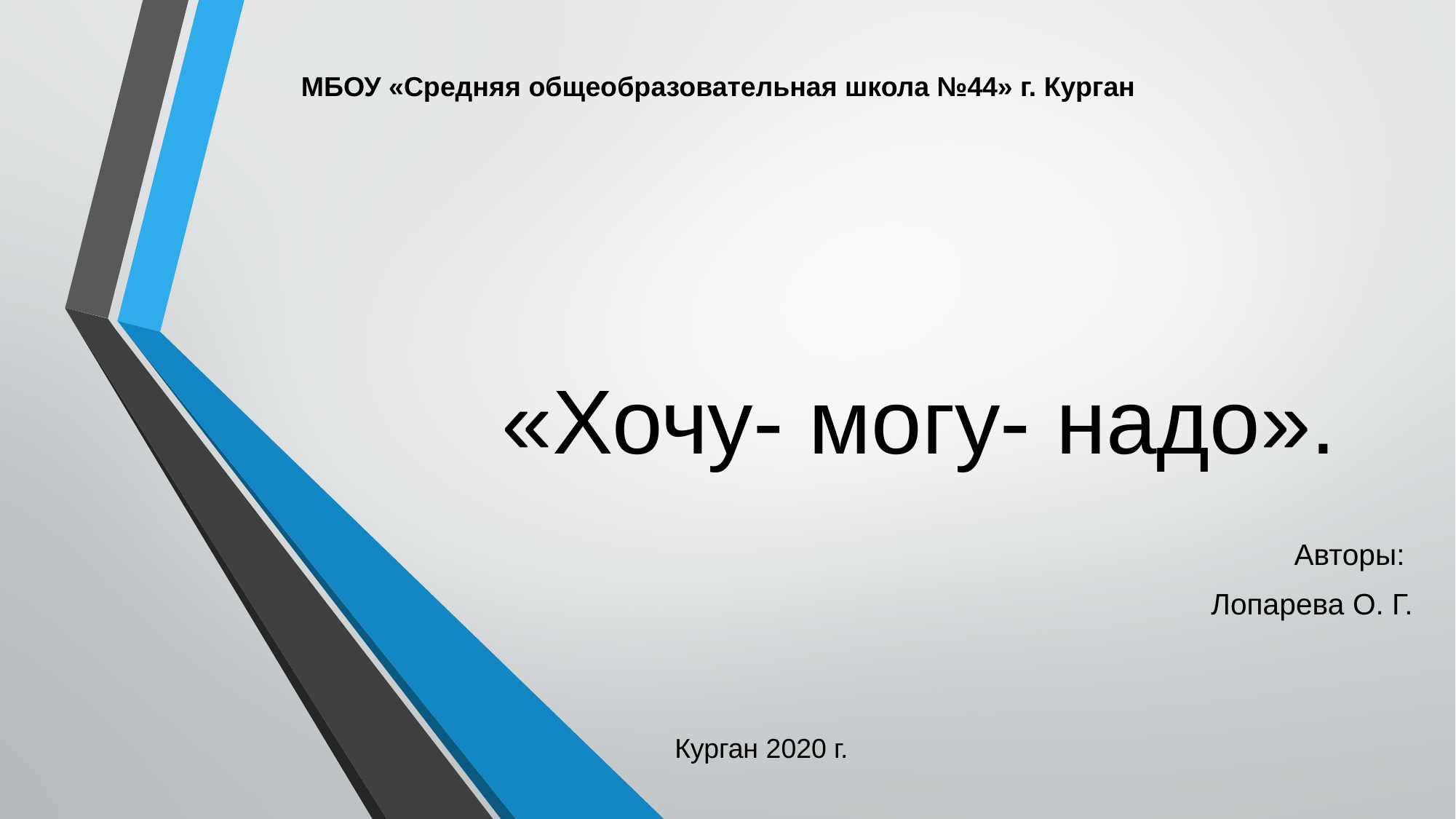

МБОУ «Средняя общеобразовательная школа №44» г. Курган
# «Хочу- могу- надо».

Авторы:
Лопарева О. Г.

Курган 2020 г.